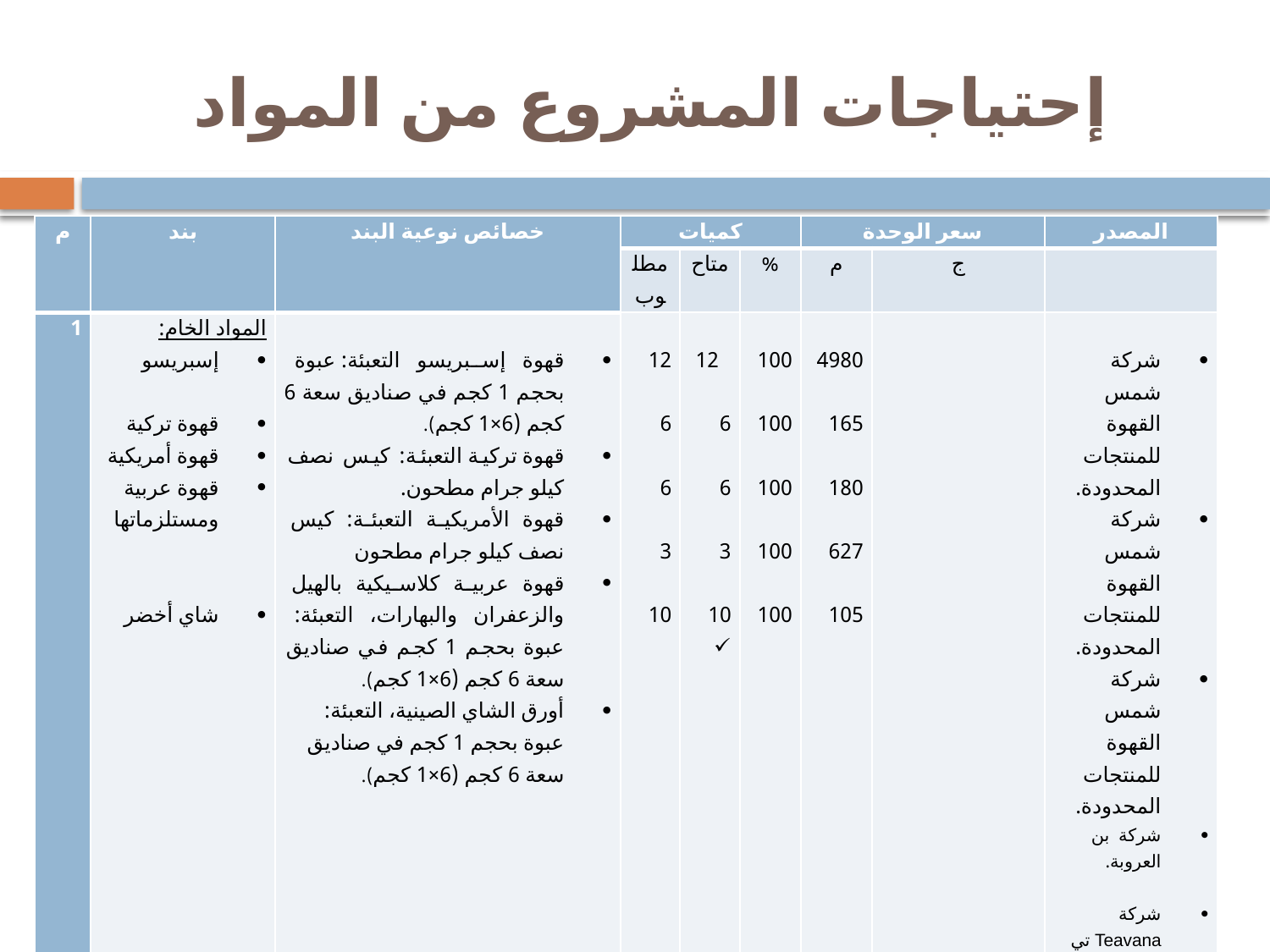

# إحتياجات المشروع من المواد
| م | بند | خصائص نوعية البند | كميات |  |  | سعر الوحدة |  | المصدر |
| --- | --- | --- | --- | --- | --- | --- | --- | --- |
|  |  |  | مطلوب | متاح | % | م | ج |  |
| 1 | المواد الخام: إسبريسو   قهوة تركية قهوة أمريكية قهوة عربية ومستلزماتها     شاي أخضر | قهوة إسبريسو التعبئة: عبوة بحجم 1 كجم في صناديق سعة 6 كجم (6×1 كجم). قهوة تركية التعبئة: كيس نصف كيلو جرام مطحون. قهوة الأمريكية التعبئة: كيس نصف كيلو جرام مطحون قهوة عربية كلاسيكية بالهيل والزعفران والبهارات، التعبئة: عبوة بحجم 1 كجم في صناديق سعة 6 كجم (6×1 كجم). أورق الشاي الصينية، التعبئة: عبوة بحجم 1 كجم في صناديق سعة 6 كجم (6×1 كجم). | 12   6   6   3   10 | 12   6   6   3   10 | 100   100   100   100   100 | 4980   165   180   627   105 |  | شركة شمس القهوة للمنتجات المحدودة. شركة شمس القهوة للمنتجات المحدودة. شركة شمس القهوة للمنتجات المحدودة. شركة بن العروبة.   شركة Teavana تي فانا |